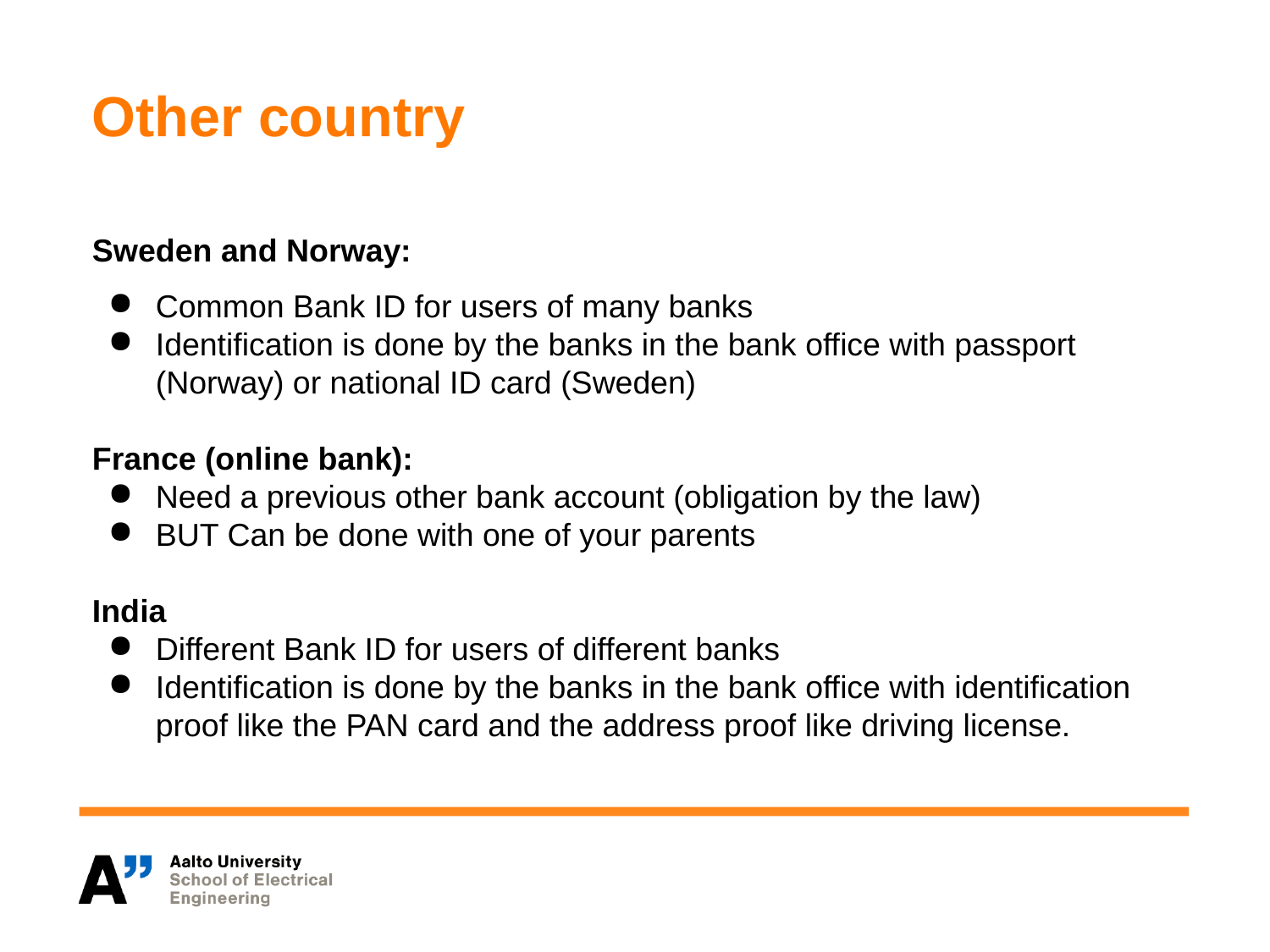

# Other country
Sweden and Norway:
Common Bank ID for users of many banks
Identification is done by the banks in the bank office with passport (Norway) or national ID card (Sweden)

France (online bank):
Need a previous other bank account (obligation by the law)
BUT Can be done with one of your parents

India
Different Bank ID for users of different banks
Identification is done by the banks in the bank office with identification proof like the PAN card and the address proof like driving license.